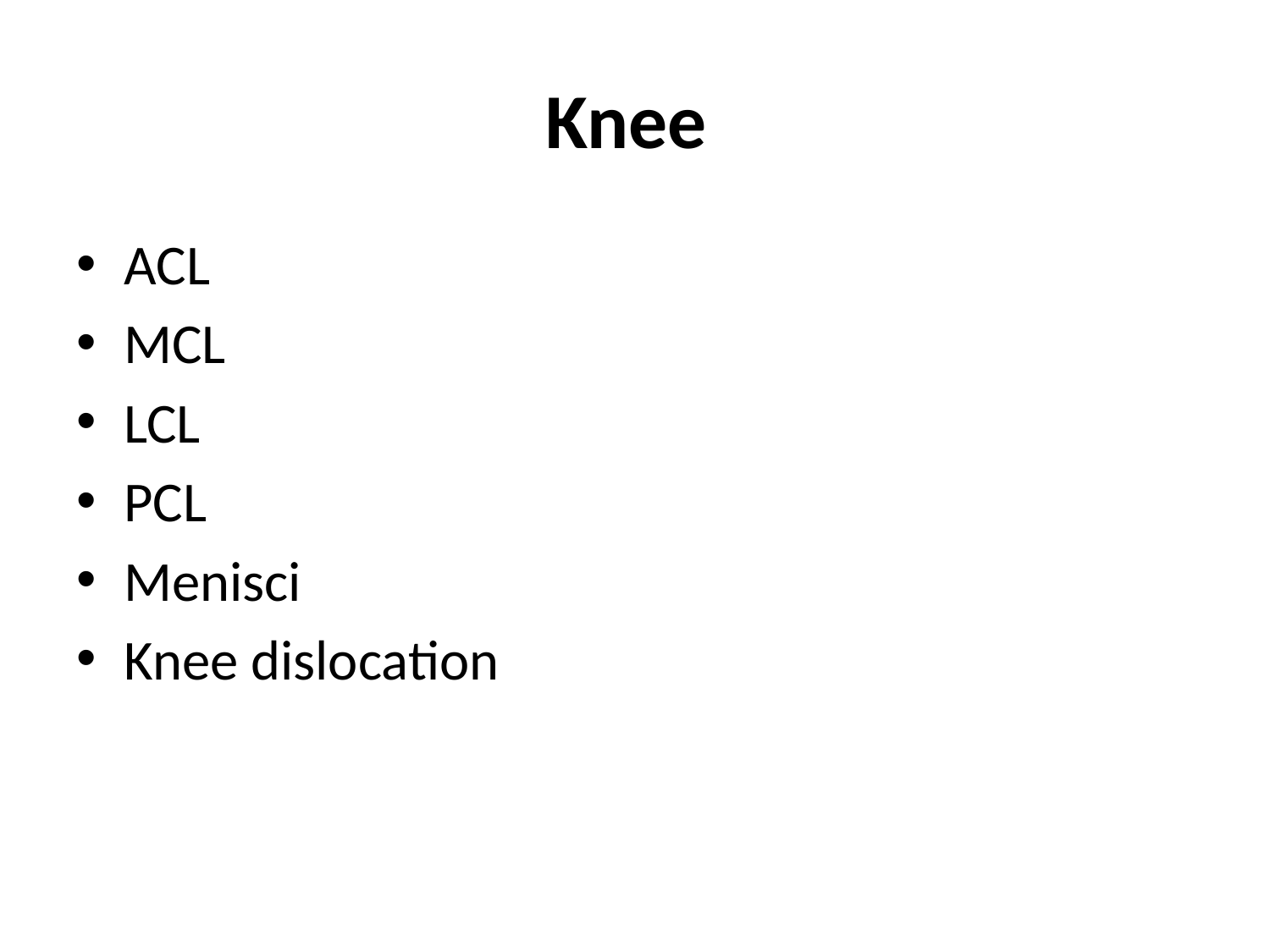

# Knee
ACL
MCL
LCL
PCL
Menisci
Knee dislocation